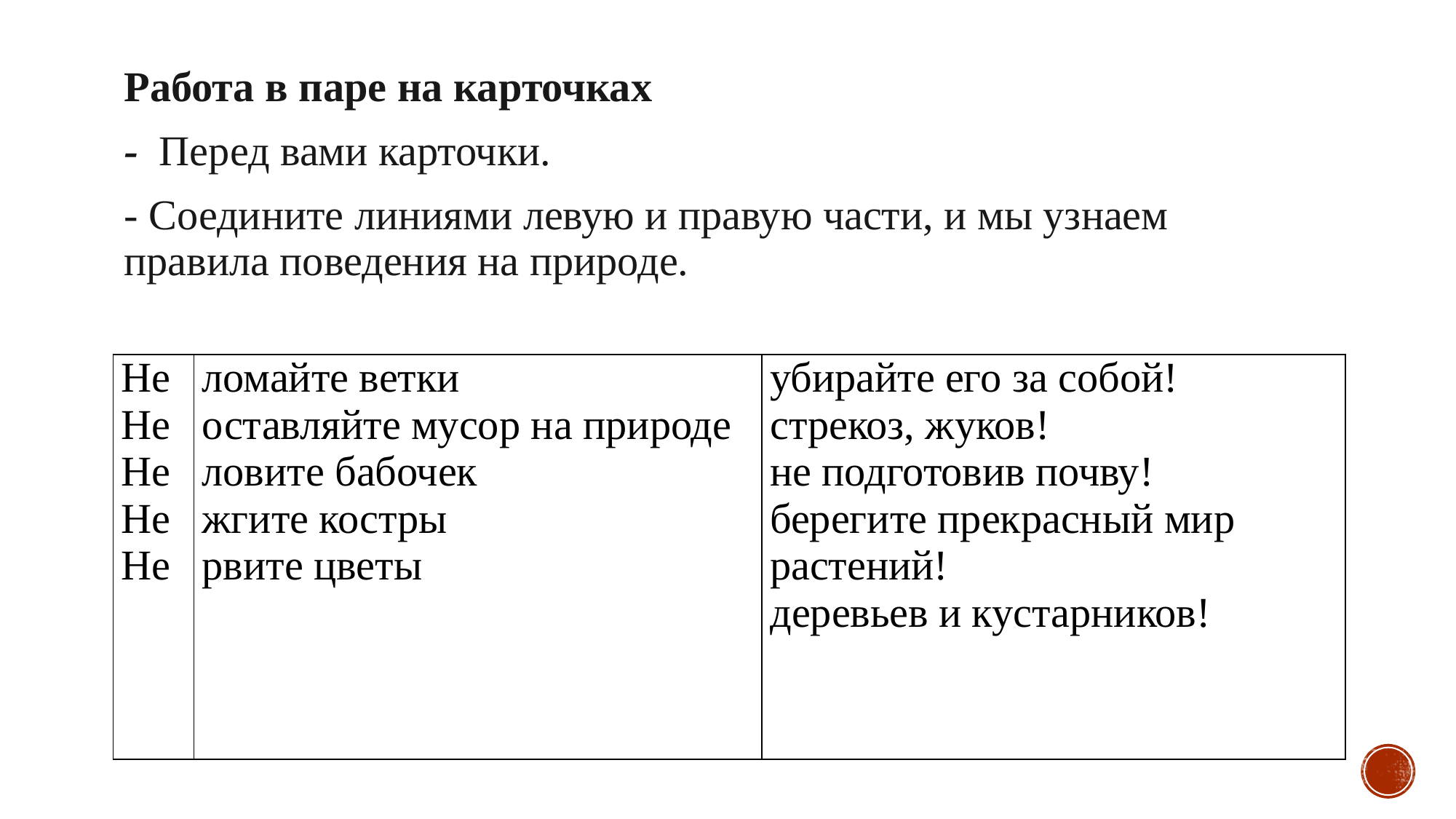

Работа в паре на карточках
-  Перед вами карточки.
- Соедините линиями левую и правую части, и мы узнаем правила поведения на природе.

| Не Не Не Не Не | ломайте ветки оставляйте мусор на природе ловите бабочек жгите костры рвите цветы | убирайте его за собой! стрекоз, жуков! не подготовив почву! берегите прекрасный мир растений! деревьев и кустарников! |
| --- | --- | --- |